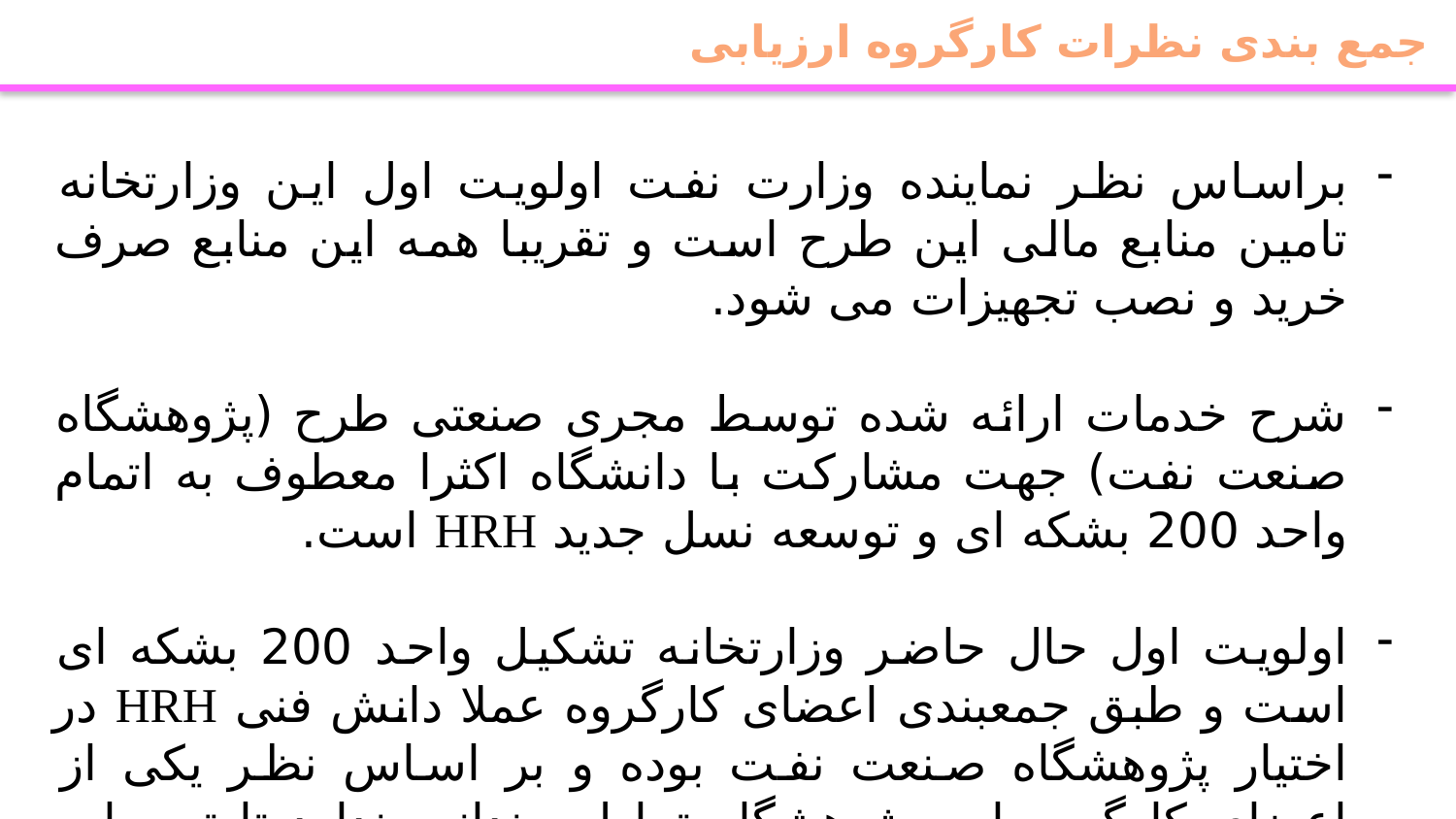

جمع بندی نظرات کارگروه ارزیابی

براساس نظر نماینده وزارت نفت اولویت اول این وزارتخانه تامین منابع مالی این طرح است و تقریبا همه این منابع صرف خرید و نصب تجهیزات می شود.

شرح خدمات ارائه شده توسط مجری صنعتی طرح (پژوهشگاه صنعت نفت) جهت مشارکت با دانشگاه اکثرا معطوف به اتمام واحد 200 بشکه ای و توسعه نسل جدید HRH است.

اولویت اول حال حاضر وزارتخانه تشکیل واحد 200 بشکه ای است و طبق جمعبندی اعضای کارگروه عملا دانش فنی HRH در اختیار پژوهشگاه صنعت نفت بوده و بر اساس نظر یکی از اعضای کارگروه این پژوهشگاه تمایل چندانی ندارد تا تجربیات خود را در اختیار مجریان دانشگاهی قرار دهد.